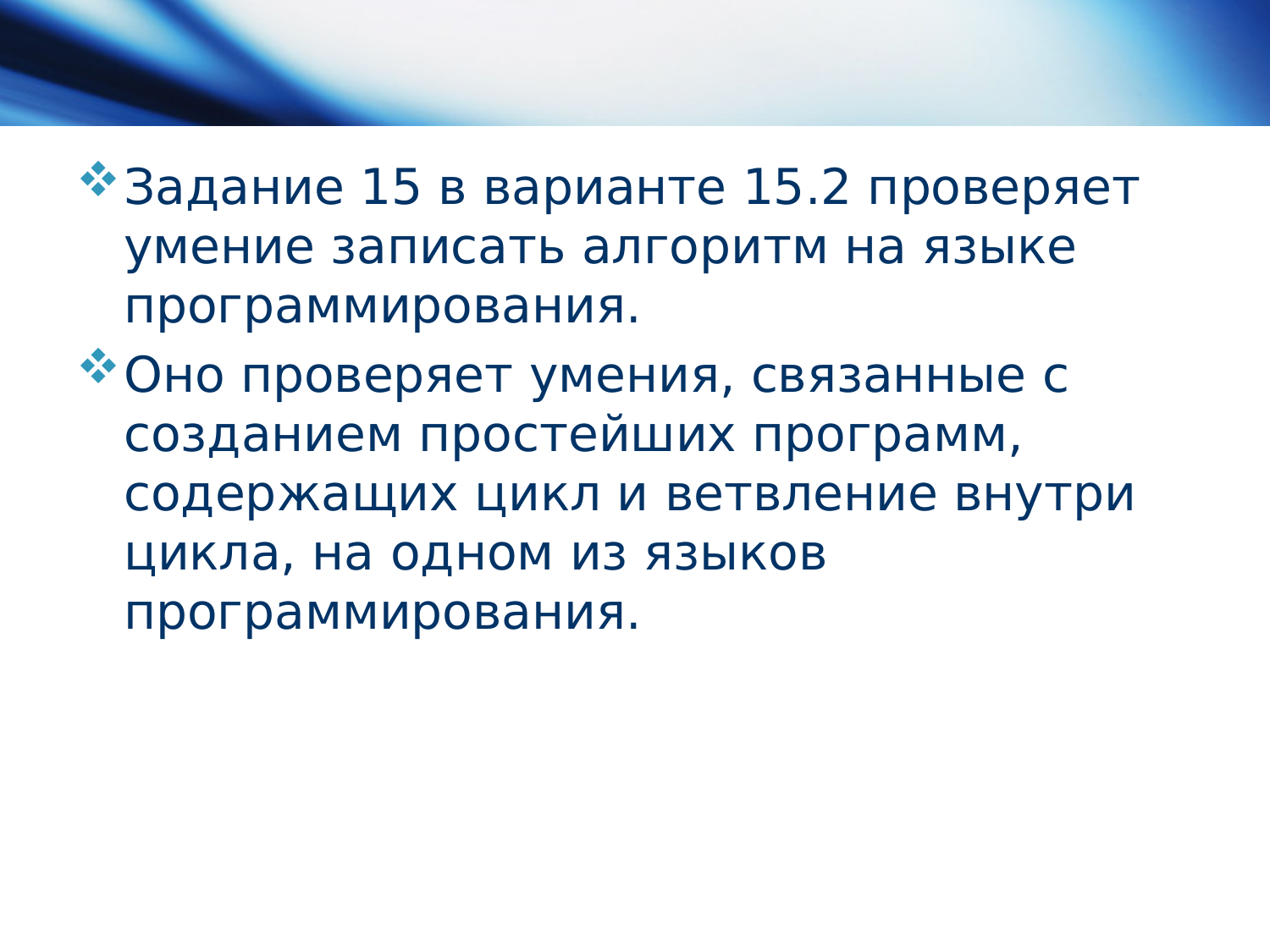

# Задание 15 в варианте 15.2 проверяет умение записать алгоритм на языке программирования.
Оно проверяет умения, связанные с созданием простейших программ, содержащих цикл и ветвление внутри цикла, на одном из языков программирования.